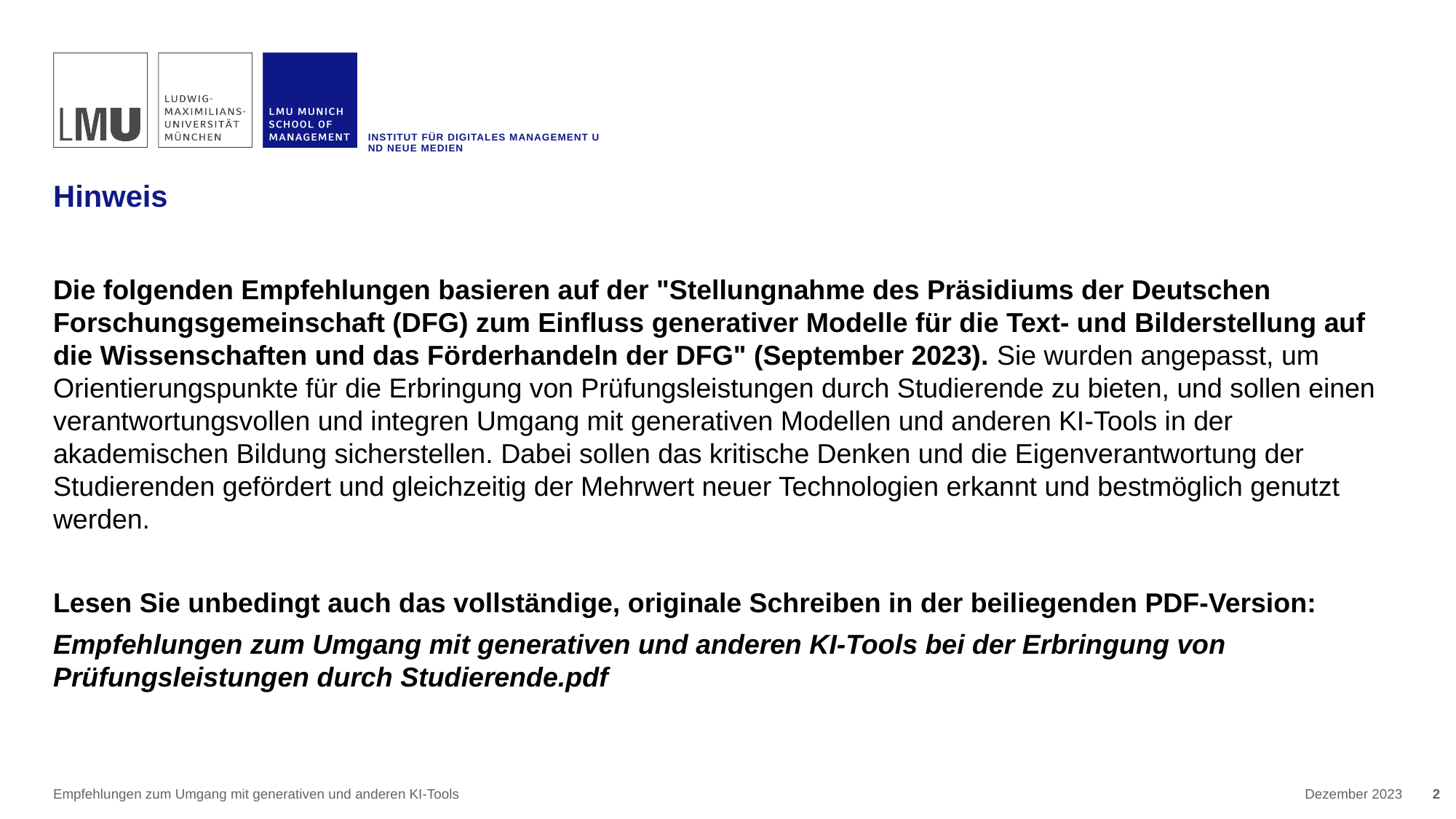

Institut für Digitales Management und Neue Medien
# Hinweis
Die folgenden Empfehlungen basieren auf der "Stellungnahme des Präsidiums der Deutschen Forschungsgemeinschaft (DFG) zum Einfluss generativer Modelle für die Text- und Bilderstellung auf die Wissenschaften und das Förderhandeln der DFG" (September 2023). Sie wurden angepasst, um Orientierungspunkte für die Erbringung von Prüfungsleistungen durch Studierende zu bieten, und sollen einen verantwortungsvollen und integren Umgang mit generativen Modellen und anderen KI-Tools in der akademischen Bildung sicherstellen. Dabei sollen das kritische Denken und die Eigenverantwortung der Studierenden gefördert und gleichzeitig der Mehrwert neuer Technologien erkannt und bestmöglich genutzt werden.

Lesen Sie unbedingt auch das vollständige, originale Schreiben in der beiliegenden PDF-Version:
Empfehlungen zum Umgang mit generativen und anderen KI-Tools bei der Erbringung von Prüfungsleistungen durch Studierende.pdf

Empfehlungen zum Umgang mit generativen und anderen KI-Tools
Dezember 2023
2